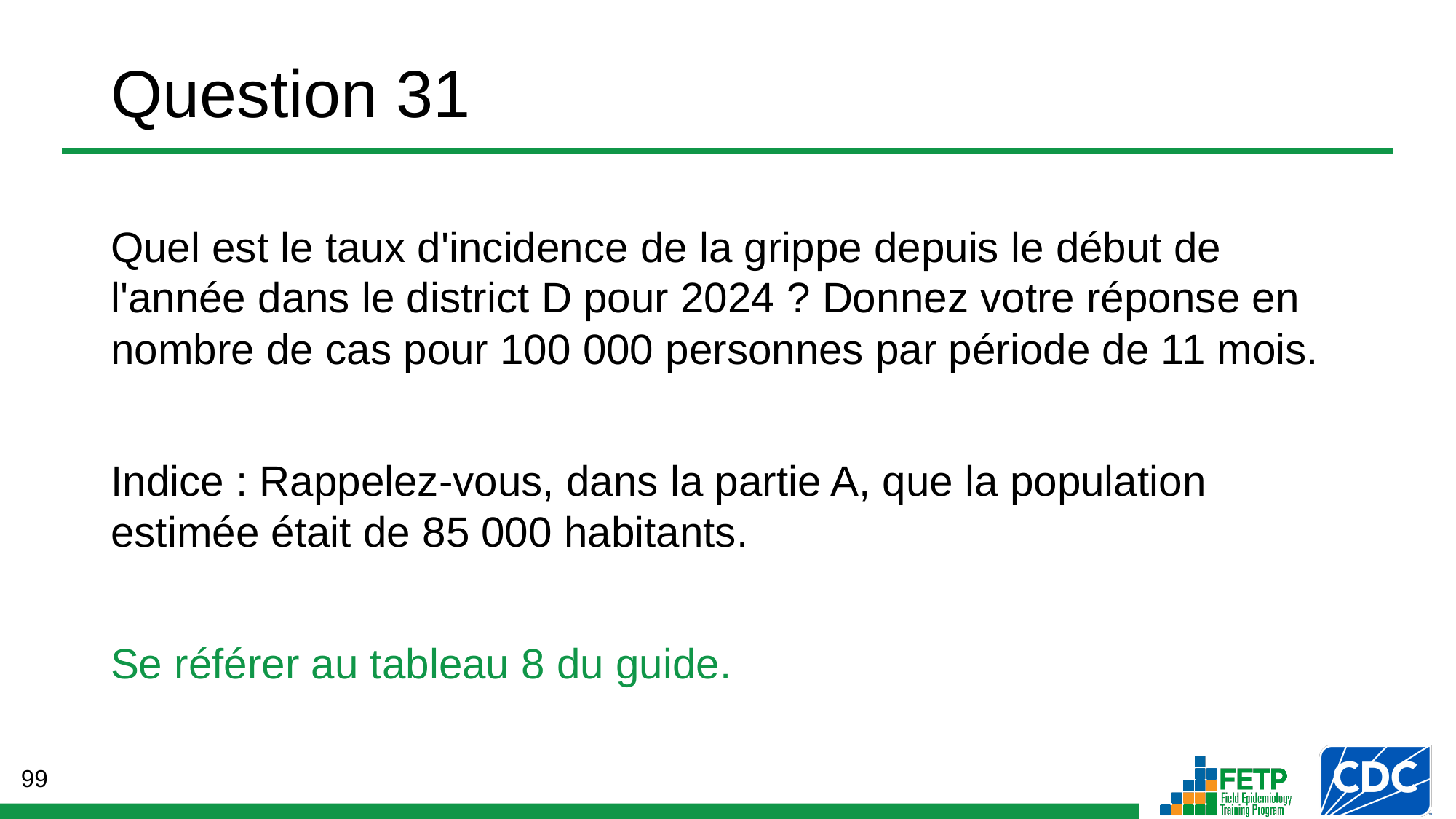

# Question 31
Quel est le taux d'incidence de la grippe depuis le début de l'année dans le district D pour 2024 ? Donnez votre réponse en nombre de cas pour 100 000 personnes par période de 11 mois.

Indice : Rappelez-vous, dans la partie A, que la population estimée était de 85 000 habitants.

Se référer au tableau 8 du guide.